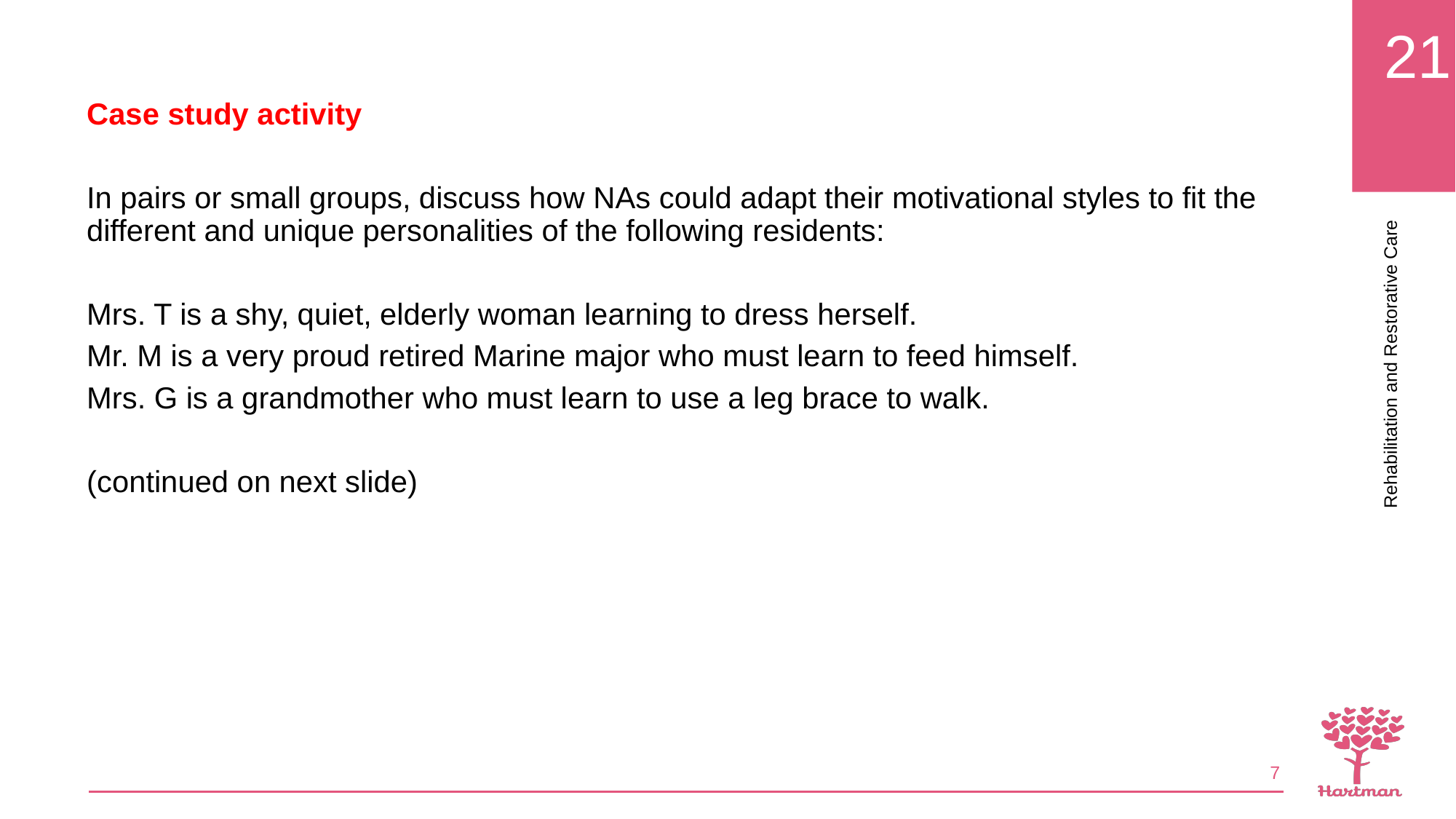

Case study activity

In pairs or small groups, discuss how NAs could adapt their motivational styles to fit the different and unique personalities of the following residents:

Mrs. T is a shy, quiet, elderly woman learning to dress herself.
Mr. M is a very proud retired Marine major who must learn to feed himself.
Mrs. G is a grandmother who must learn to use a leg brace to walk.

(continued on next slide)

7